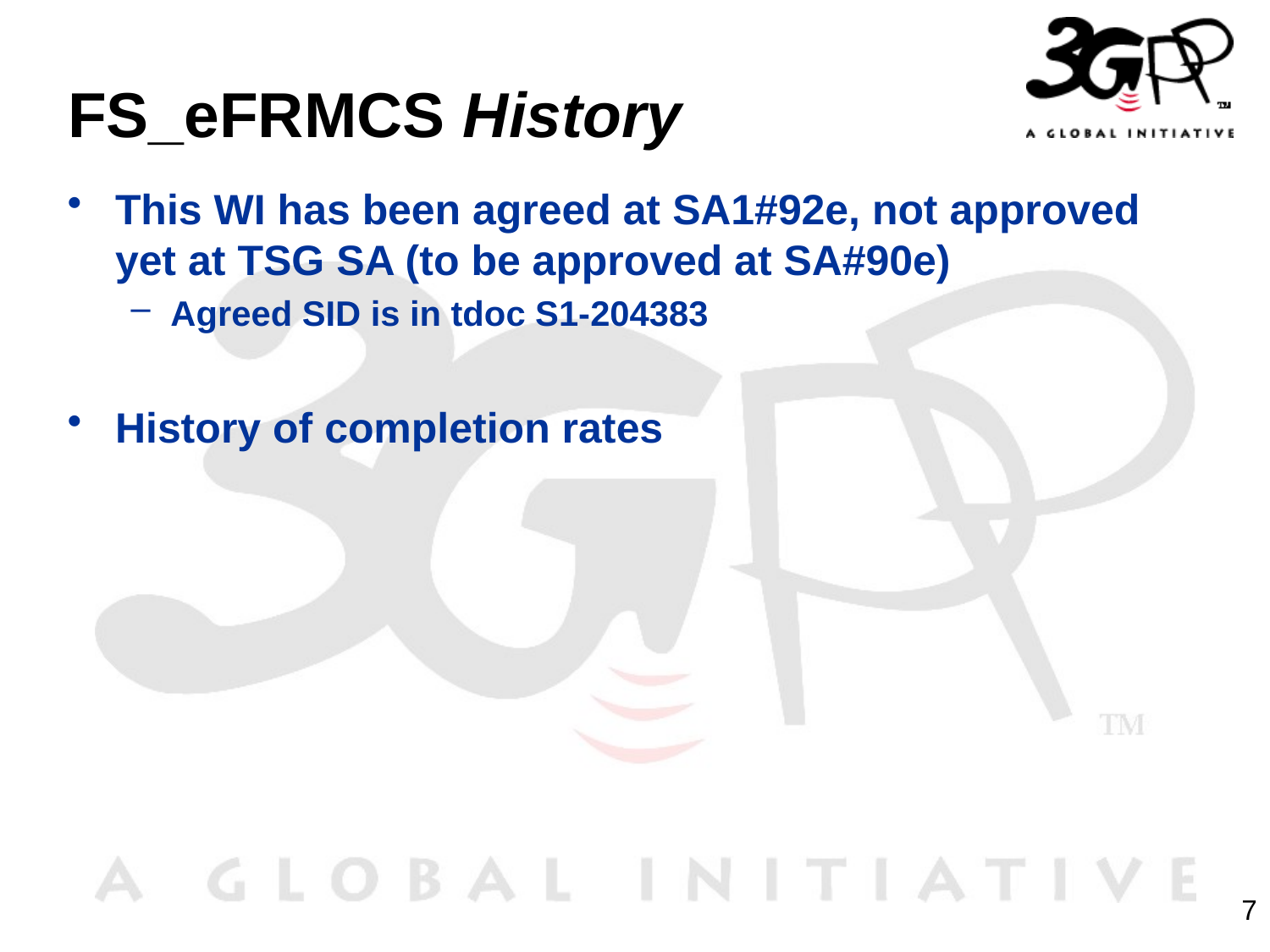

# FS_eFRMCS History
This WI has been agreed at SA1#92e, not approved yet at TSG SA (to be approved at SA#90e)
Agreed SID is in tdoc S1-204383

History of completion rates

7